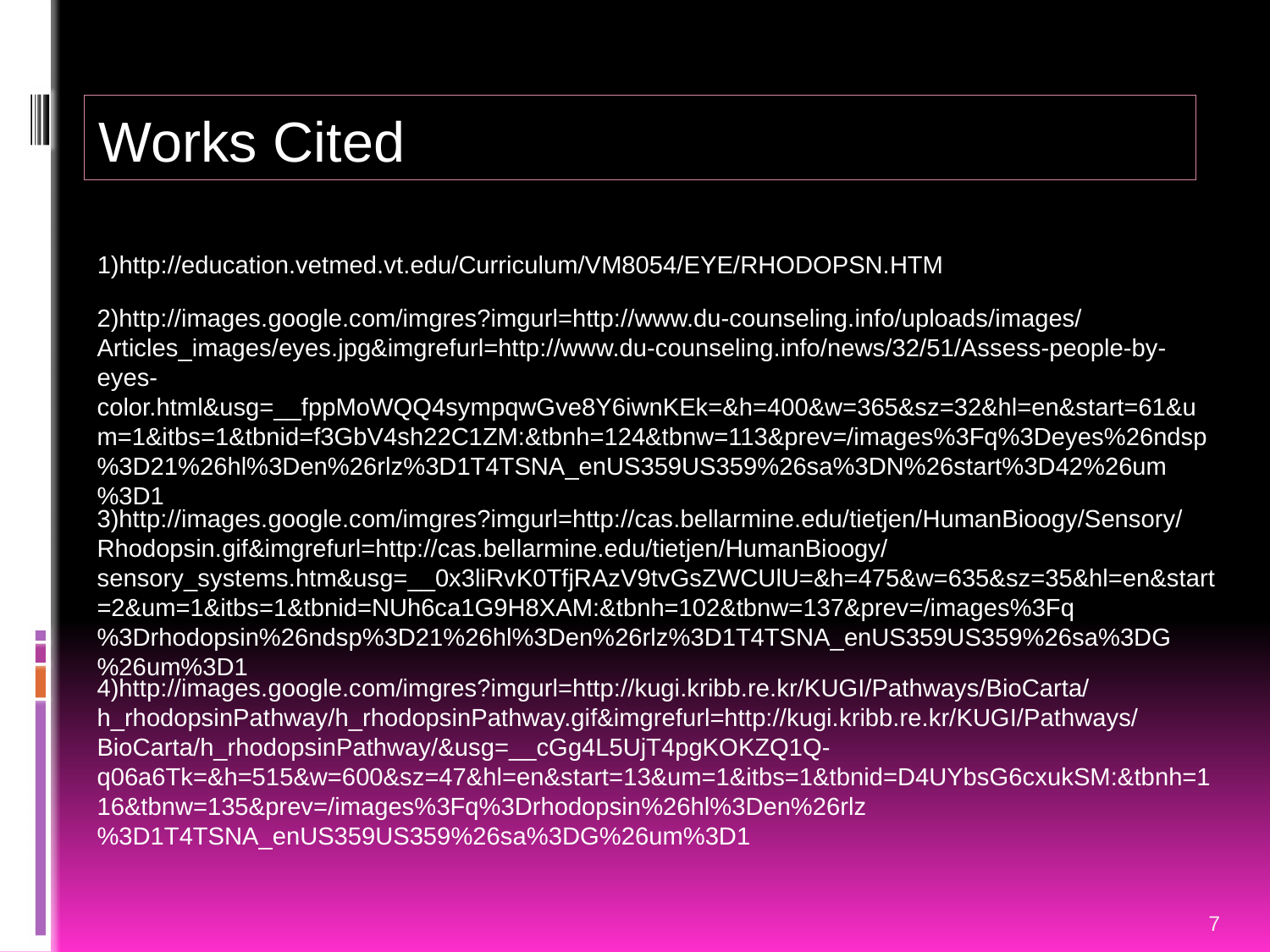

Works Cited
1)http://education.vetmed.vt.edu/Curriculum/VM8054/EYE/RHODOPSN.HTM
2)http://images.google.com/imgres?imgurl=http://www.du-counseling.info/uploads/images/Articles_images/eyes.jpg&imgrefurl=http://www.du-counseling.info/news/32/51/Assess-people-by-eyes-color.html&usg=__fppMoWQQ4sympqwGve8Y6iwnKEk=&h=400&w=365&sz=32&hl=en&start=61&um=1&itbs=1&tbnid=f3GbV4sh22C1ZM:&tbnh=124&tbnw=113&prev=/images%3Fq%3Deyes%26ndsp%3D21%26hl%3Den%26rlz%3D1T4TSNA_enUS359US359%26sa%3DN%26start%3D42%26um%3D1
3)http://images.google.com/imgres?imgurl=http://cas.bellarmine.edu/tietjen/HumanBioogy/Sensory/Rhodopsin.gif&imgrefurl=http://cas.bellarmine.edu/tietjen/HumanBioogy/sensory_systems.htm&usg=__0x3liRvK0TfjRAzV9tvGsZWCUlU=&h=475&w=635&sz=35&hl=en&start=2&um=1&itbs=1&tbnid=NUh6ca1G9H8XAM:&tbnh=102&tbnw=137&prev=/images%3Fq%3Drhodopsin%26ndsp%3D21%26hl%3Den%26rlz%3D1T4TSNA_enUS359US359%26sa%3DG%26um%3D1
4)http://images.google.com/imgres?imgurl=http://kugi.kribb.re.kr/KUGI/Pathways/BioCarta/h_rhodopsinPathway/h_rhodopsinPathway.gif&imgrefurl=http://kugi.kribb.re.kr/KUGI/Pathways/BioCarta/h_rhodopsinPathway/&usg=__cGg4L5UjT4pgKOKZQ1Q-q06a6Tk=&h=515&w=600&sz=47&hl=en&start=13&um=1&itbs=1&tbnid=D4UYbsG6cxukSM:&tbnh=116&tbnw=135&prev=/images%3Fq%3Drhodopsin%26hl%3Den%26rlz%3D1T4TSNA_enUS359US359%26sa%3DG%26um%3D1
7